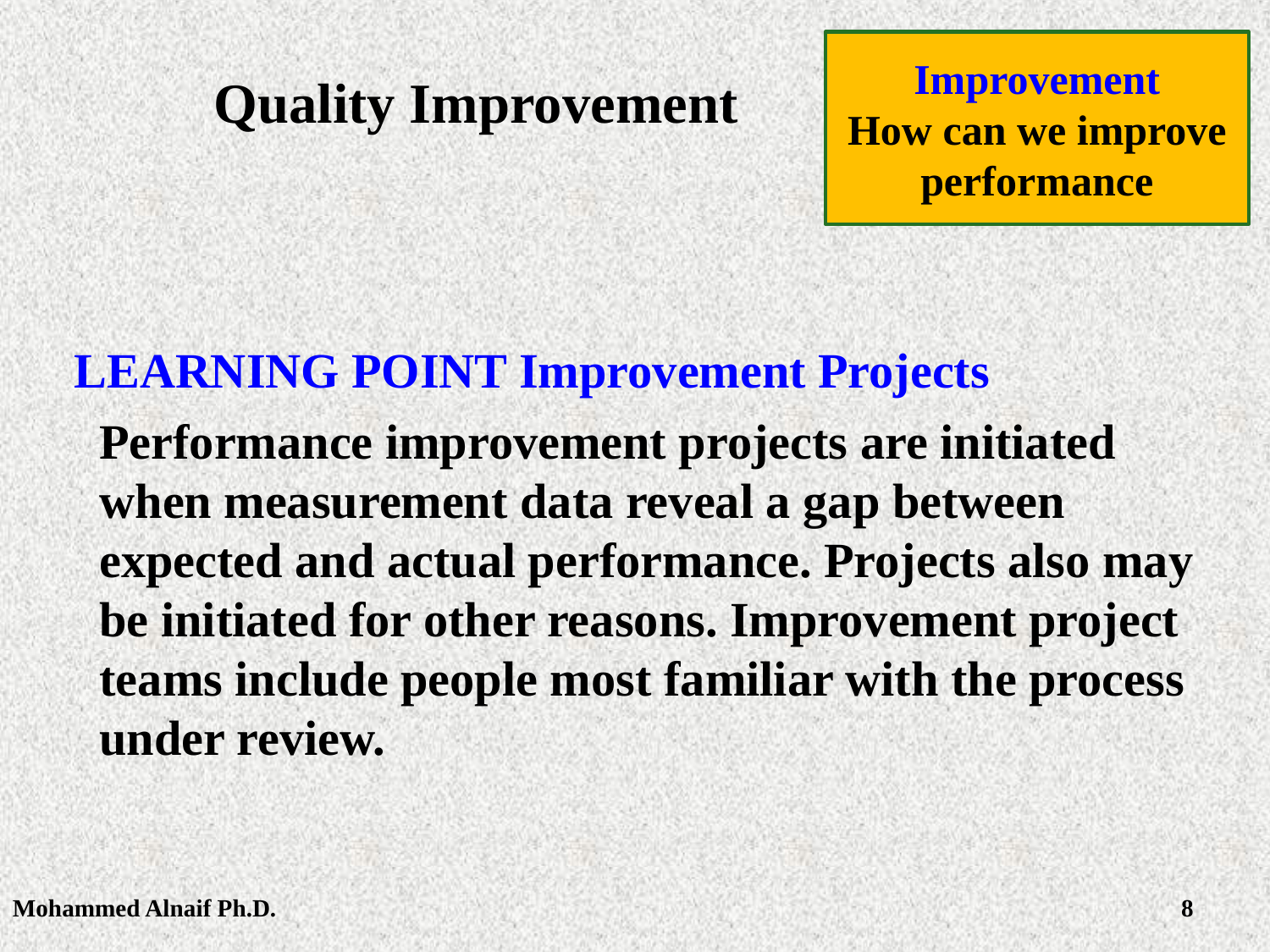

Improvement
How can we improve performance
# Quality Improvement
LEARNING POINT Improvement Projects
Performance improvement projects are initiated when measurement data reveal a gap between expected and actual performance. Projects also may be initiated for other reasons. Improvement project teams include people most familiar with the process under review.

Mohammed Alnaif Ph.D.
2/28/2016
8